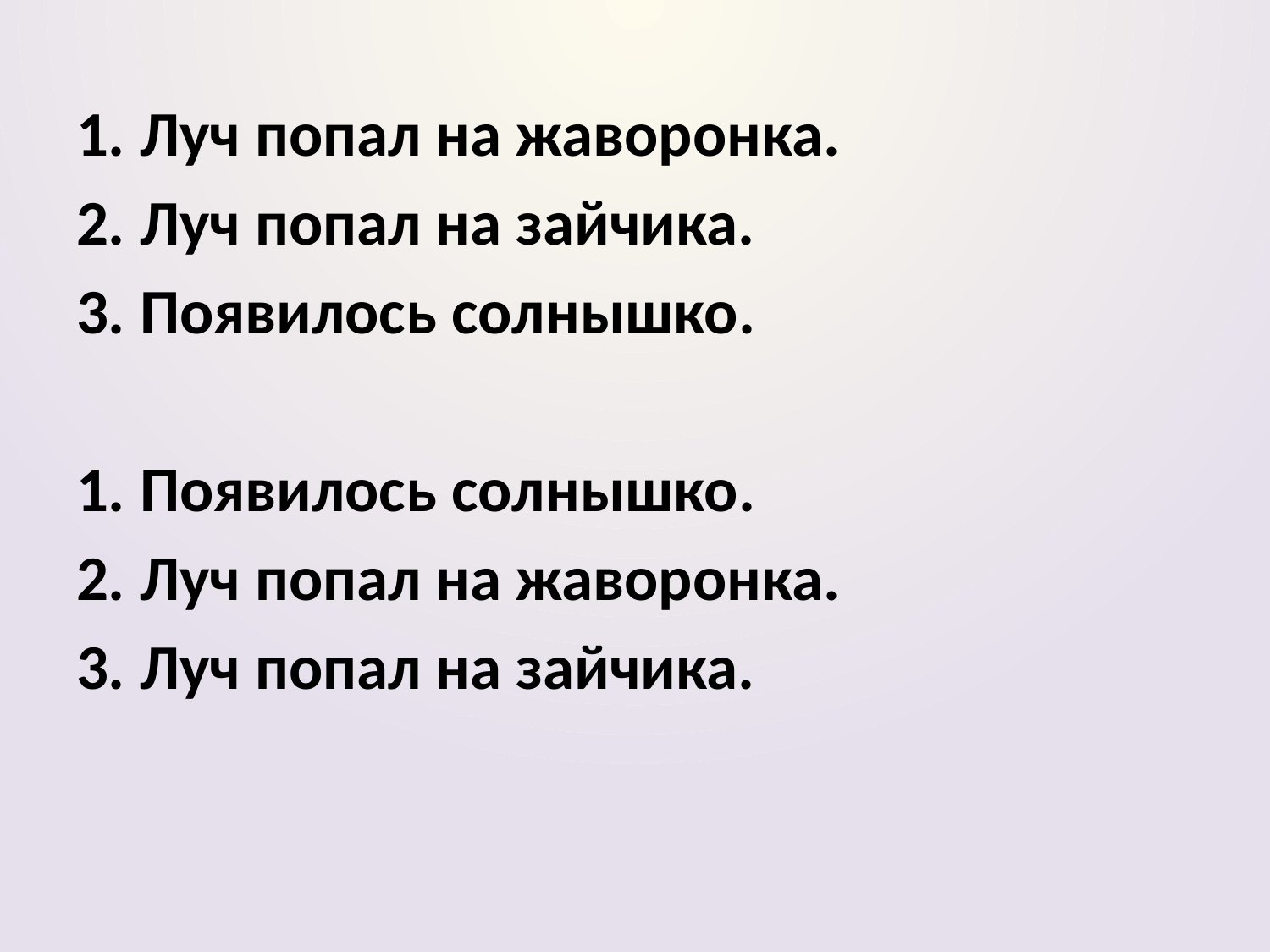

1. Луч попал на жаворонка.
2. Луч попал на зайчика.
3. Появилось солнышко.

1. Появилось солнышко.
2. Луч попал на жаворонка.
3. Луч попал на зайчика.